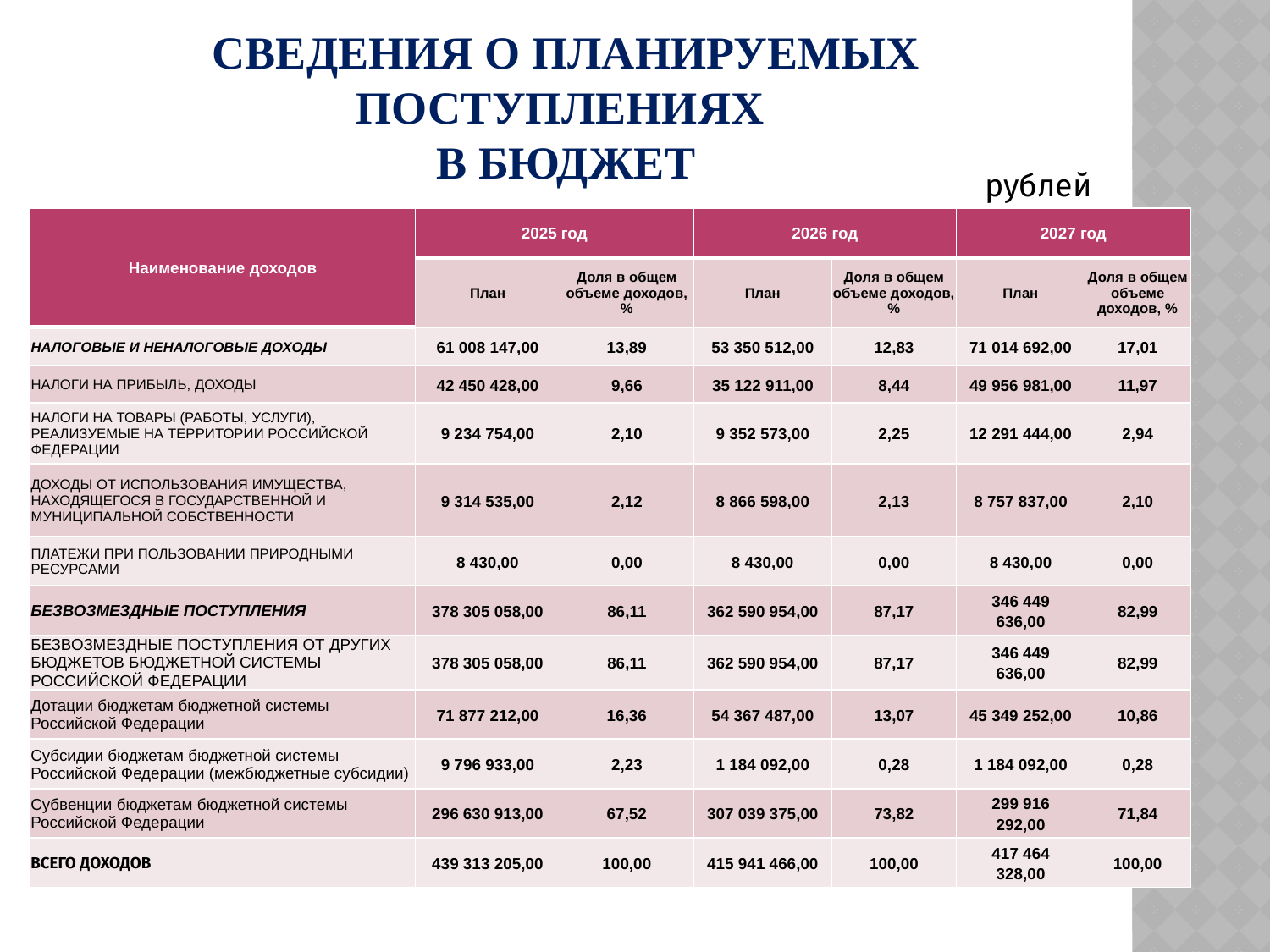

# СВЕДЕНИЯ О ПЛАНИРУЕМЫХ ПОСТУПЛЕНИЯХ В БЮДЖЕТ
рублей
| Наименование доходов | 2025 год |  | 2026 год |  | 2027 год |  |
| --- | --- | --- | --- | --- | --- | --- |
|  | План | Доля в общем объеме доходов, % | План | Доля в общем объеме доходов, % | План | Доля в общем объеме доходов, % |
| НАЛОГОВЫЕ И НЕНАЛОГОВЫЕ ДОХОДЫ | 61 008 147,00 | 13,89 | 53 350 512,00 | 12,83 | 71 014 692,00 | 17,01 |
| НАЛОГИ НА ПРИБЫЛЬ, ДОХОДЫ | 42 450 428,00 | 9,66 | 35 122 911,00 | 8,44 | 49 956 981,00 | 11,97 |
| НАЛОГИ НА ТОВАРЫ (РАБОТЫ, УСЛУГИ), РЕАЛИЗУЕМЫЕ НА ТЕРРИТОРИИ РОССИЙСКОЙ ФЕДЕРАЦИИ | 9 234 754,00 | 2,10 | 9 352 573,00 | 2,25 | 12 291 444,00 | 2,94 |
| ДОХОДЫ ОТ ИСПОЛЬЗОВАНИЯ ИМУЩЕСТВА, НАХОДЯЩЕГОСЯ В ГОСУДАРСТВЕННОЙ И МУНИЦИПАЛЬНОЙ СОБСТВЕННОСТИ | 9 314 535,00 | 2,12 | 8 866 598,00 | 2,13 | 8 757 837,00 | 2,10 |
| ПЛАТЕЖИ ПРИ ПОЛЬЗОВАНИИ ПРИРОДНЫМИ РЕСУРСАМИ | 8 430,00 | 0,00 | 8 430,00 | 0,00 | 8 430,00 | 0,00 |
| БЕЗВОЗМЕЗДНЫЕ ПОСТУПЛЕНИЯ | 378 305 058,00 | 86,11 | 362 590 954,00 | 87,17 | 346 449 636,00 | 82,99 |
| БЕЗВОЗМЕЗДНЫЕ ПОСТУПЛЕНИЯ ОТ ДРУГИХ БЮДЖЕТОВ БЮДЖЕТНОЙ СИСТЕМЫ РОССИЙСКОЙ ФЕДЕРАЦИИ | 378 305 058,00 | 86,11 | 362 590 954,00 | 87,17 | 346 449 636,00 | 82,99 |
| Дотации бюджетам бюджетной системы Российской Федерации | 71 877 212,00 | 16,36 | 54 367 487,00 | 13,07 | 45 349 252,00 | 10,86 |
| Субсидии бюджетам бюджетной системы Российской Федерации (межбюджетные субсидии) | 9 796 933,00 | 2,23 | 1 184 092,00 | 0,28 | 1 184 092,00 | 0,28 |
| Субвенции бюджетам бюджетной системы Российской Федерации | 296 630 913,00 | 67,52 | 307 039 375,00 | 73,82 | 299 916 292,00 | 71,84 |
| ВСЕГО ДОХОДОВ | 439 313 205,00 | 100,00 | 415 941 466,00 | 100,00 | 417 464 328,00 | 100,00 |